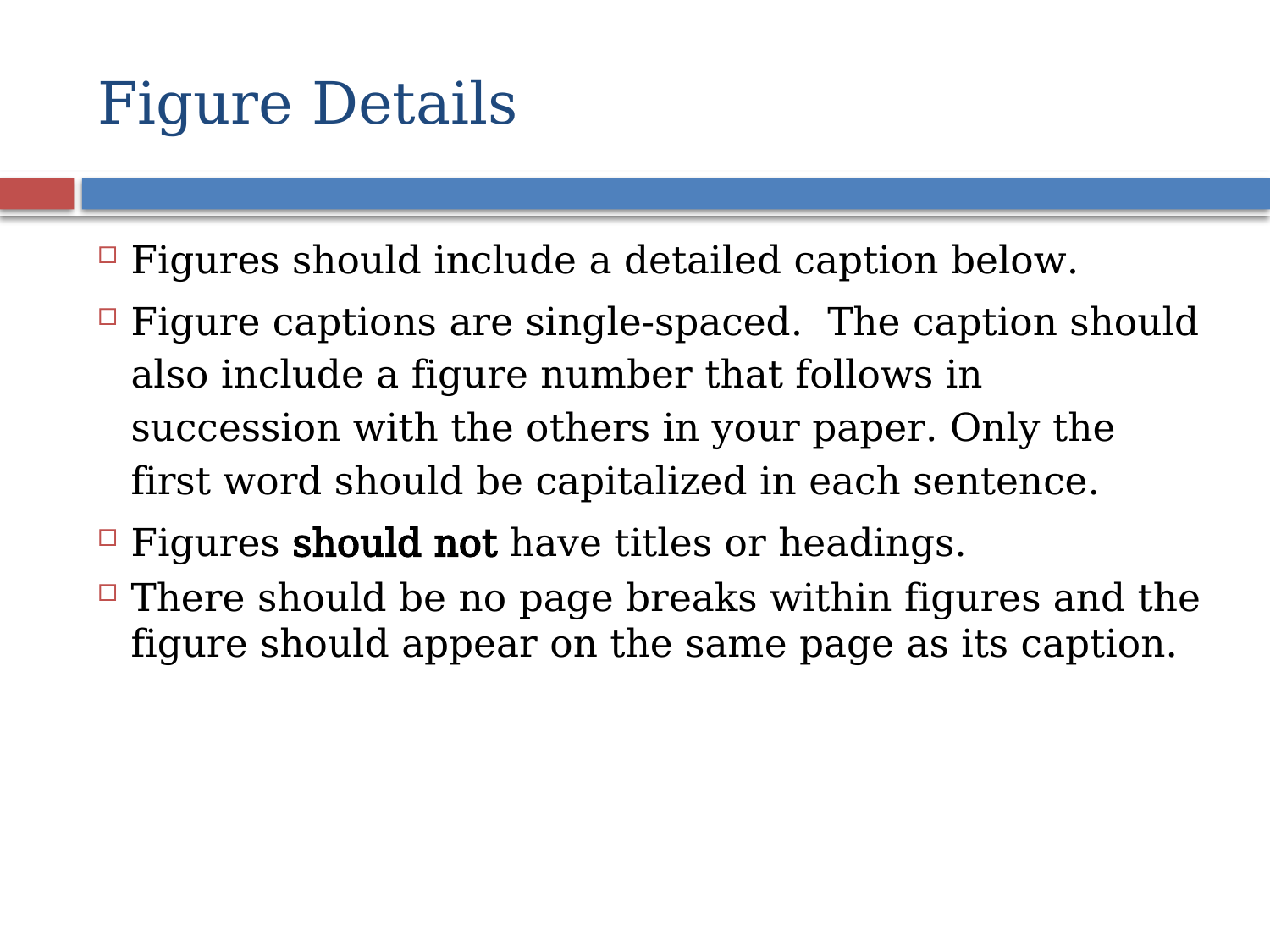

# Figure Details
Figures should include a detailed caption below.
Figure captions are single-spaced.  The caption should also include a figure number that follows in succession with the others in your paper. Only the first word should be capitalized in each sentence.
Figures should not have titles or headings.
There should be no page breaks within figures and the figure should appear on the same page as its caption.